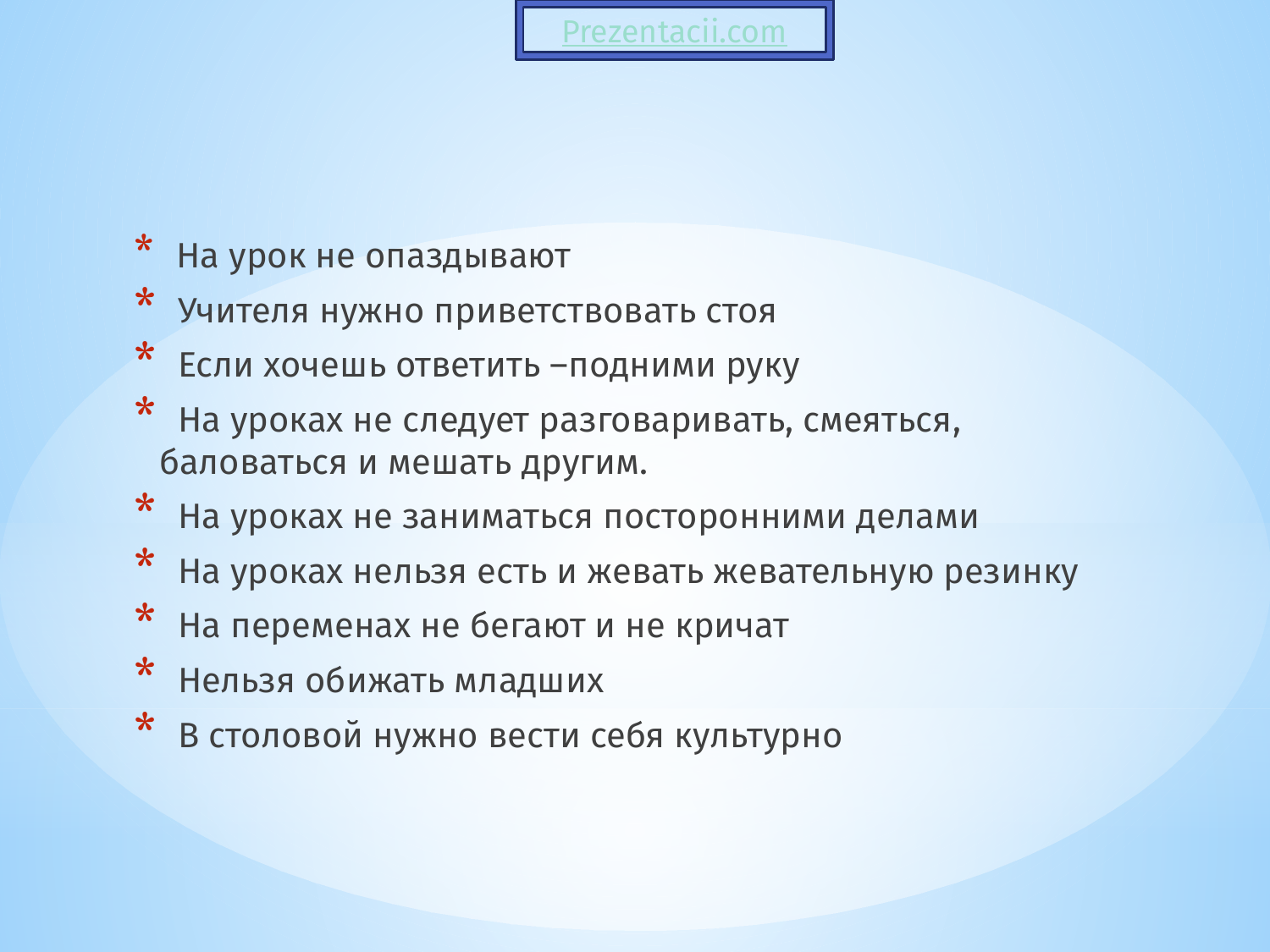

Prezentacii.com
  На урок не опаздывают
  Учителя нужно приветствовать стоя
  Если хочешь ответить –подними руку
  На уроках не следует разговаривать, смеяться, баловаться и мешать другим.
  На уроках не заниматься посторонними делами
  На уроках нельзя есть и жевать жевательную резинку
  На переменах не бегают и не кричат
  Нельзя обижать младших
  В столовой нужно вести себя культурно